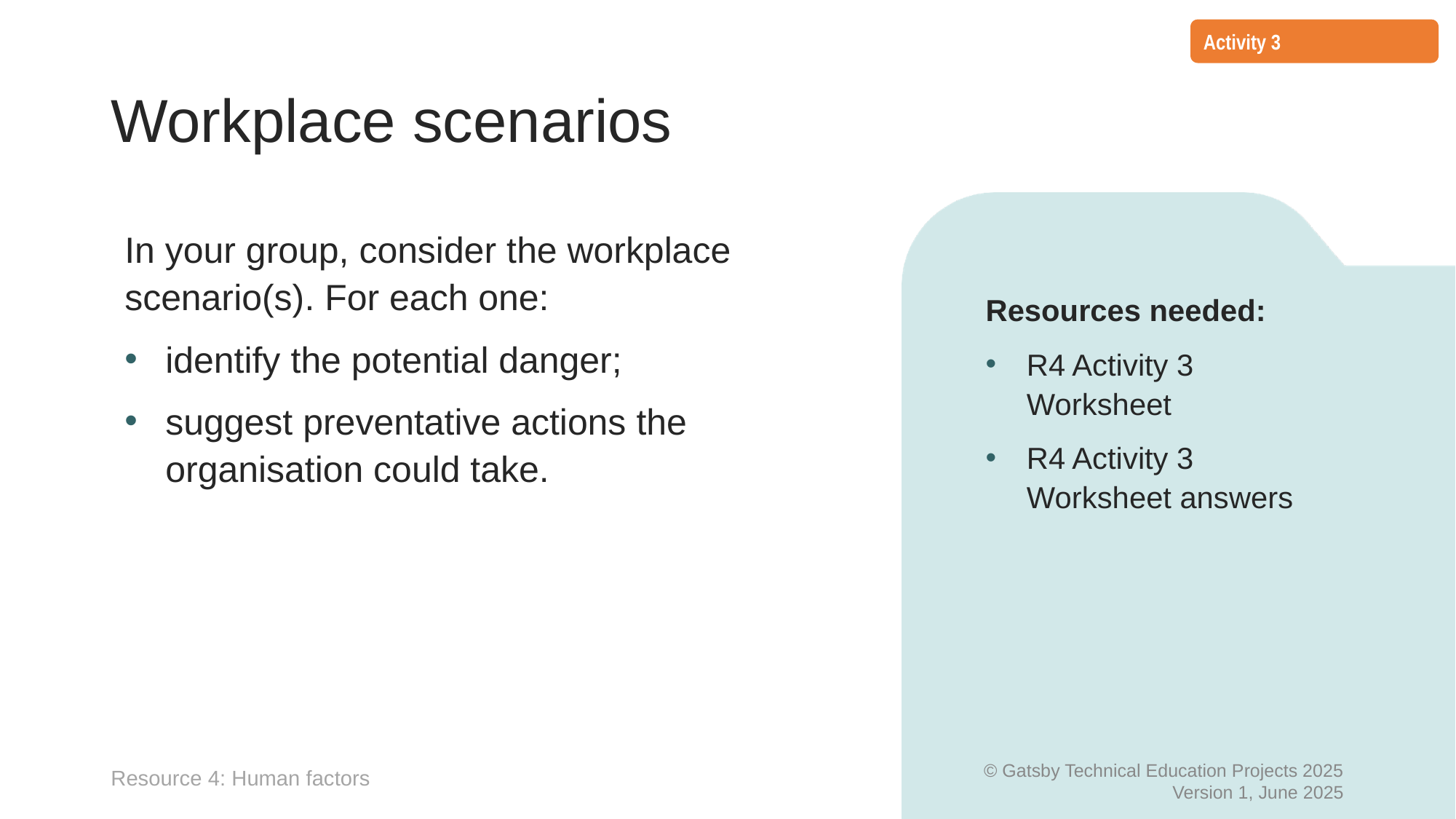

Activity 3
# Workplace scenarios
In your group, consider the workplace scenario(s). For each one:
identify the potential danger;
suggest preventative actions the organisation could take.
Resources needed:
R4 Activity 3 Worksheet
R4 Activity 3 Worksheet answers

Resource 4: Human factors